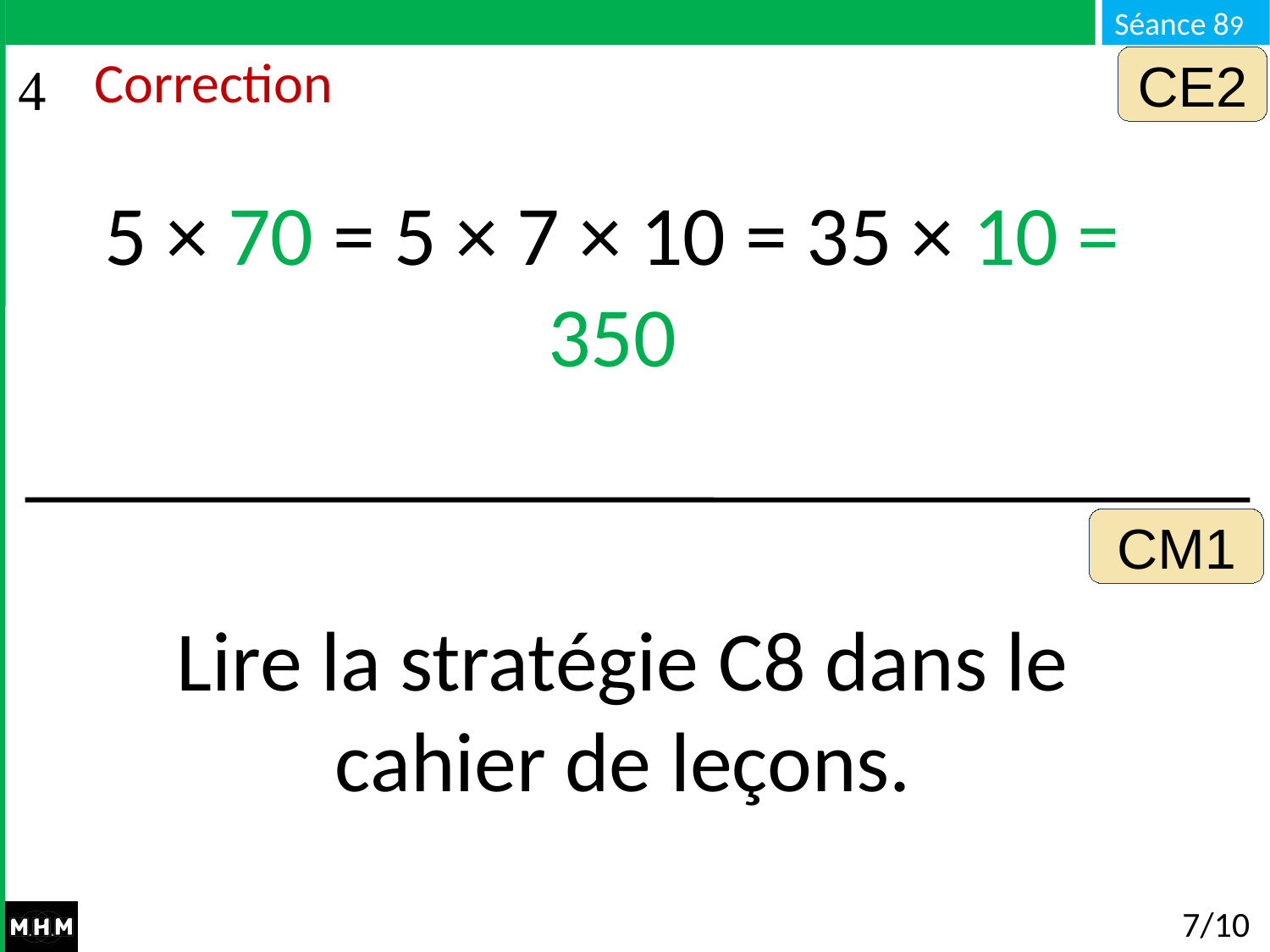

CE2
# Correction
5 × 70 = 5 × 7 × 10 = 35 × 10 = 350

CM1
Lire la stratégie C8 dans le cahier de leçons.
7/10